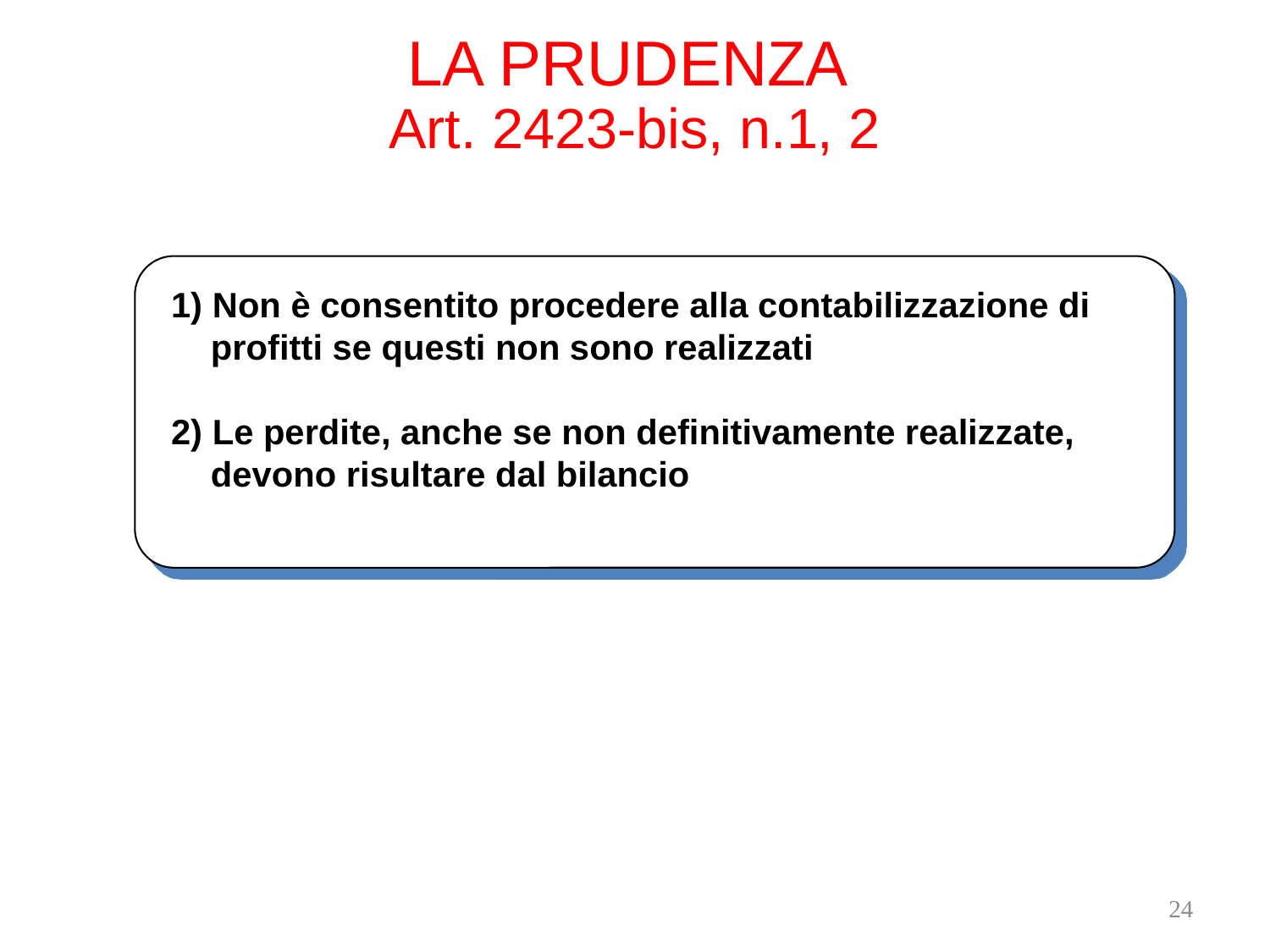

LA PRUDENZA
Art. 2423-bis, n.1, 2

1) Non è consentito procedere alla contabilizzazione di profitti se questi non sono realizzati

2) Le perdite, anche se non definitivamente realizzate, devono risultare dal bilancio
24